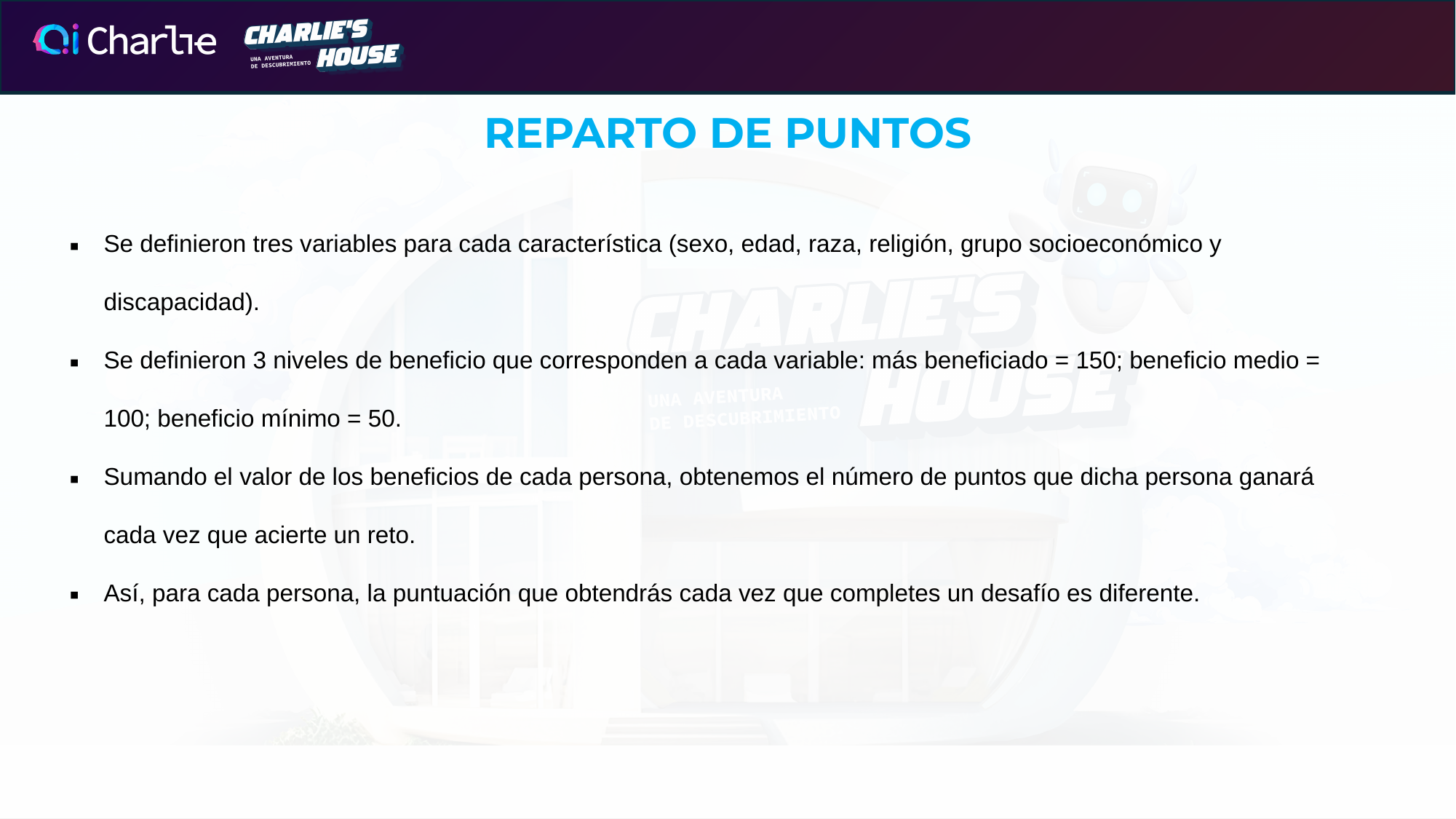

REPARTO DE PUNTOS
Se definieron tres variables para cada característica (sexo, edad, raza, religión, grupo socioeconómico y discapacidad).
Se definieron 3 niveles de beneficio que corresponden a cada variable: más beneficiado = 150; beneficio medio = 100; beneficio mínimo = 50.
Sumando el valor de los beneficios de cada persona, obtenemos el número de puntos que dicha persona ganará cada vez que acierte un reto.
Así, para cada persona, la puntuación que obtendrás cada vez que completes un desafío es diferente.